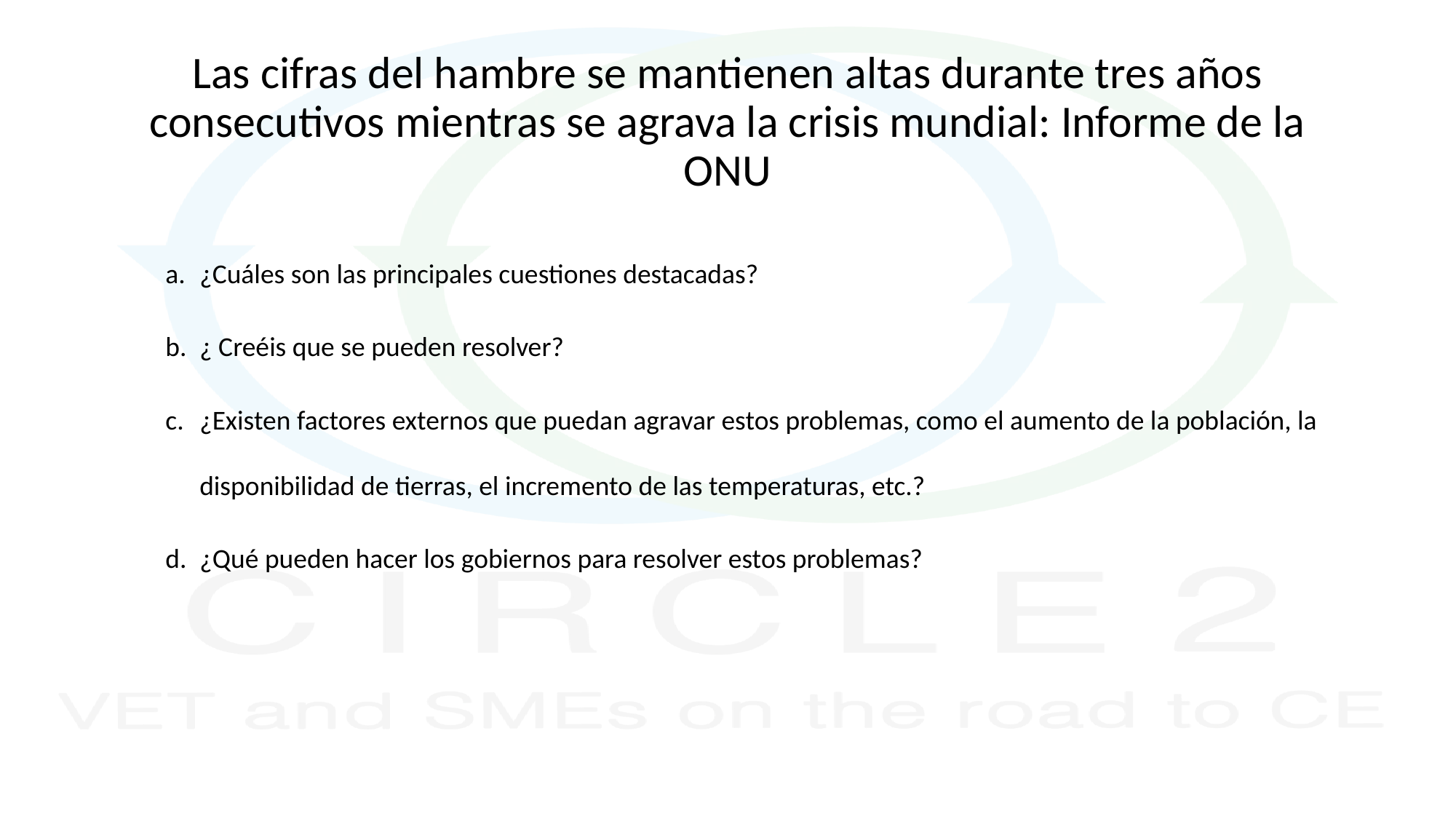

# Las cifras del hambre se mantienen altas durante tres años consecutivos mientras se agrava la crisis mundial: Informe de la ONU
¿Cuáles son las principales cuestiones destacadas?
¿ Creéis que se pueden resolver?
¿Existen factores externos que puedan agravar estos problemas, como el aumento de la población, la disponibilidad de tierras, el incremento de las temperaturas, etc.?
¿Qué pueden hacer los gobiernos para resolver estos problemas?